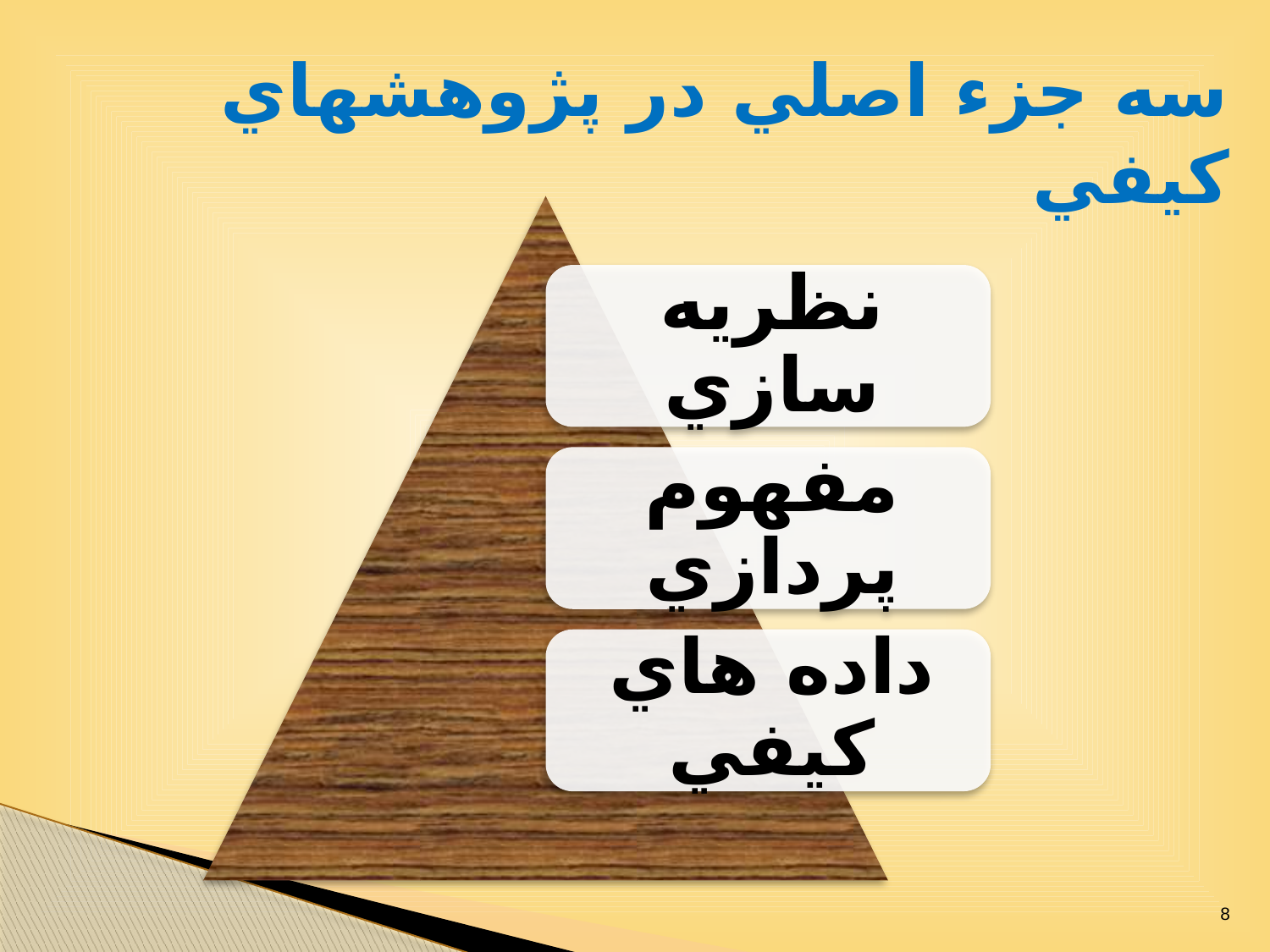

# سه جزء اصلي در پژوهشهاي کيفي
نظريه سازي
مفهوم پردازي
داده هاي کيفي
8